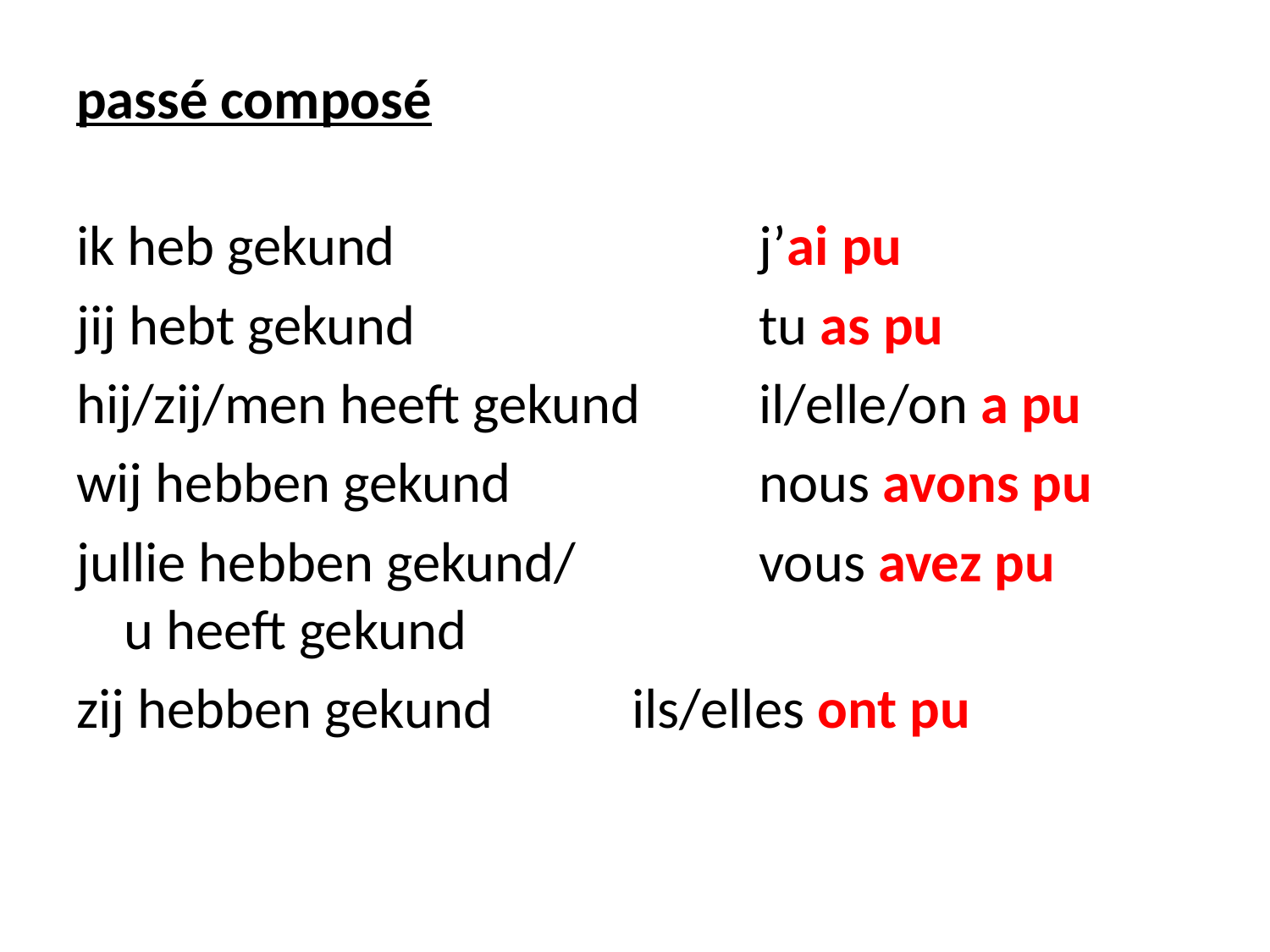

passé composé
ik heb gekund			j’ai pu
jij hebt gekund			tu as pu
hij/zij/men heeft gekund	il/elle/on a pu
wij hebben gekund		nous avons pu
jullie hebben gekund/		vous avez pu
u heeft gekund
zij hebben gekund		ils/elles ont pu